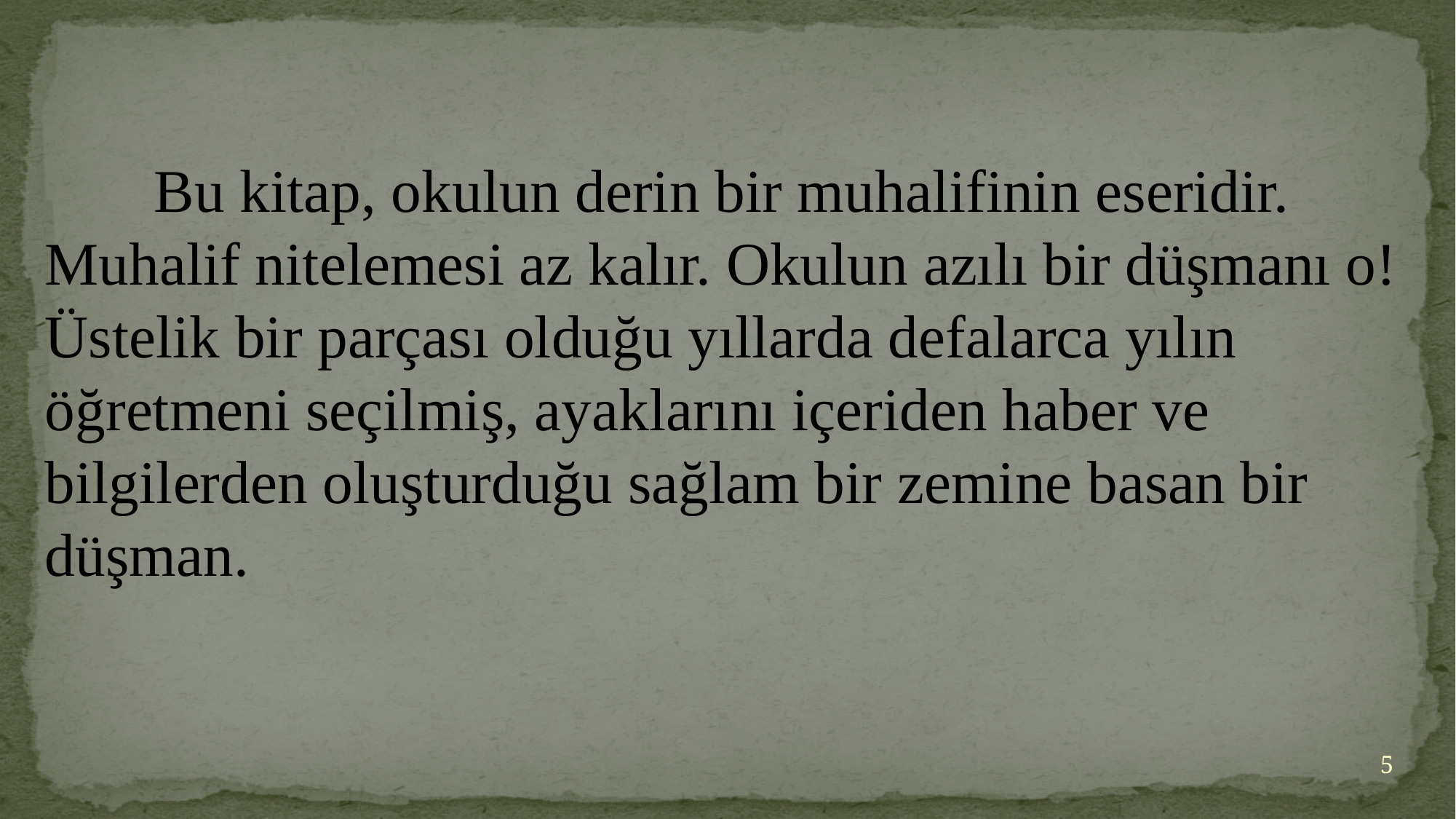

Bu kitap, okulun derin bir muhalifinin eseridir. Muhalif nitelemesi az kalır. Okulun azılı bir düşmanı o! Üstelik bir parçası olduğu yıllarda defalarca yılın öğretmeni seçilmiş, ayaklarını içeriden haber ve bilgilerden oluşturduğu sağlam bir zemine basan bir düşman.
5